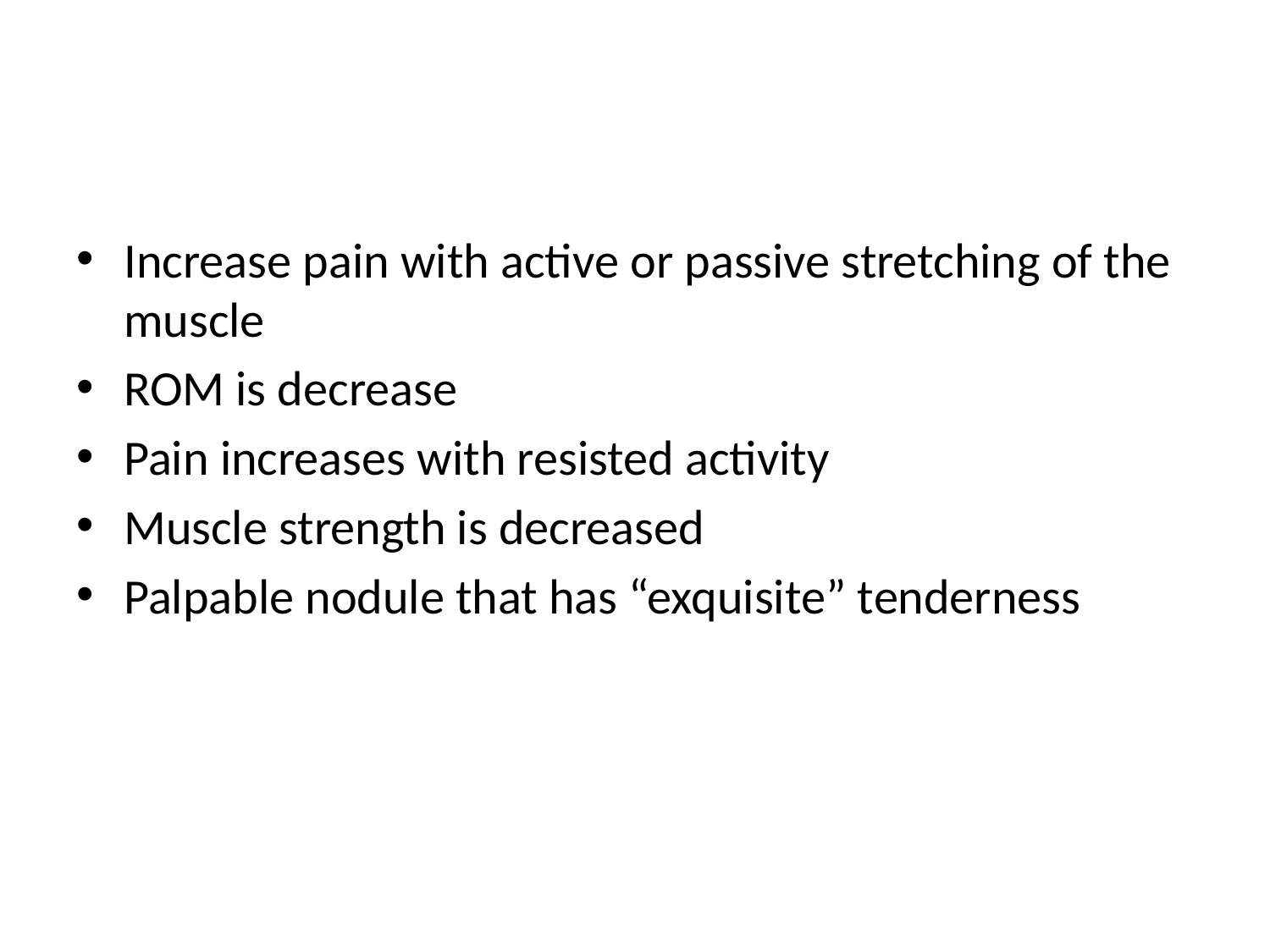

#
Increase pain with active or passive stretching of the muscle
ROM is decrease
Pain increases with resisted activity
Muscle strength is decreased
Palpable nodule that has “exquisite” tenderness